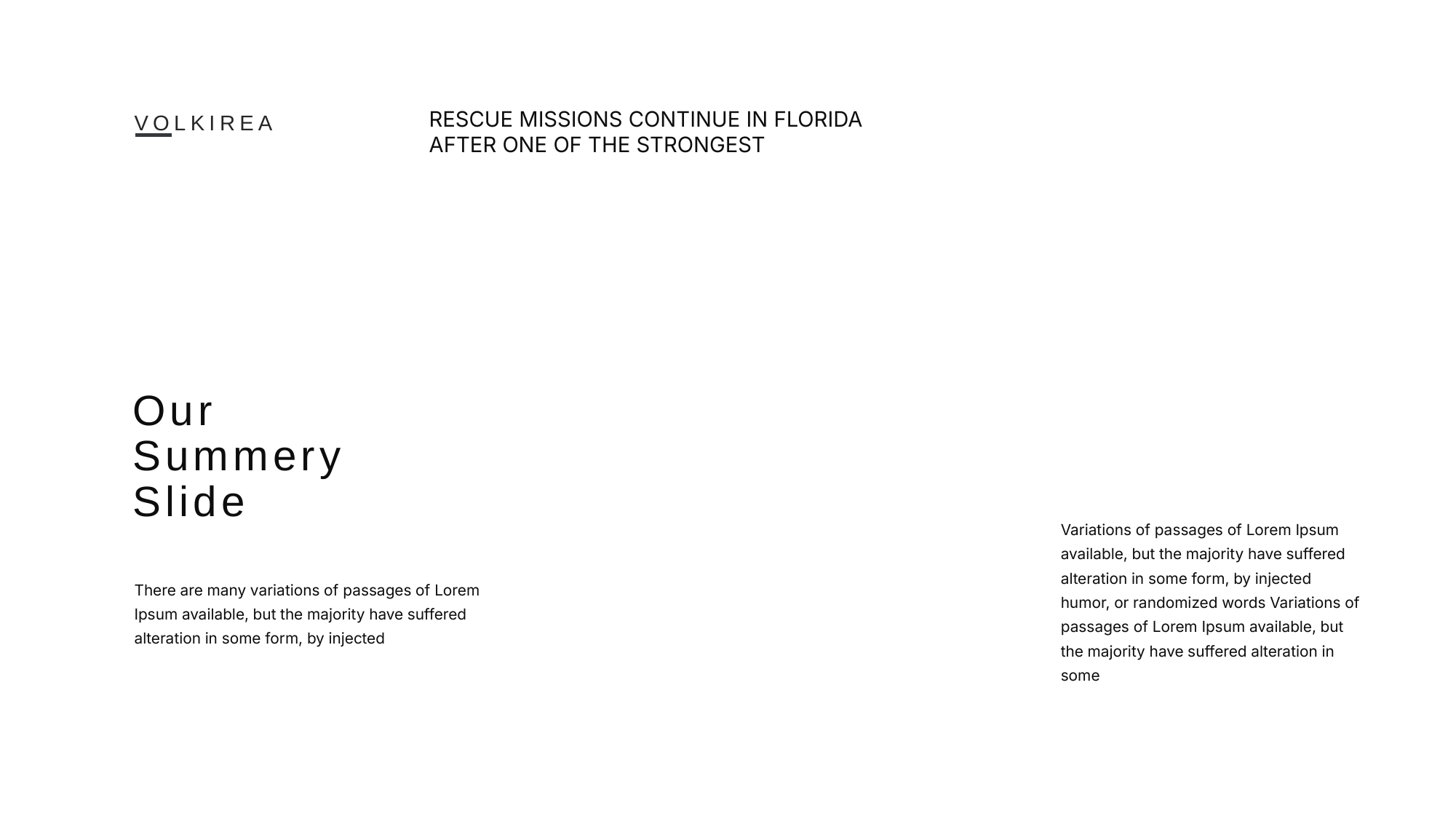

RESCUE MISSIONS CONTINUE IN FLORIDA AFTER ONE OF THE STRONGEST
VOLKIREA

Our
Summery
Slide
Variations of passages of Lorem Ipsum available, but the majority have suffered alteration in some form, by injected humor, or randomized words Variations of passages of Lorem Ipsum available, but the majority have suffered alteration in some
There are many variations of passages of Lorem Ipsum available, but the majority have suffered alteration in some form, by injected